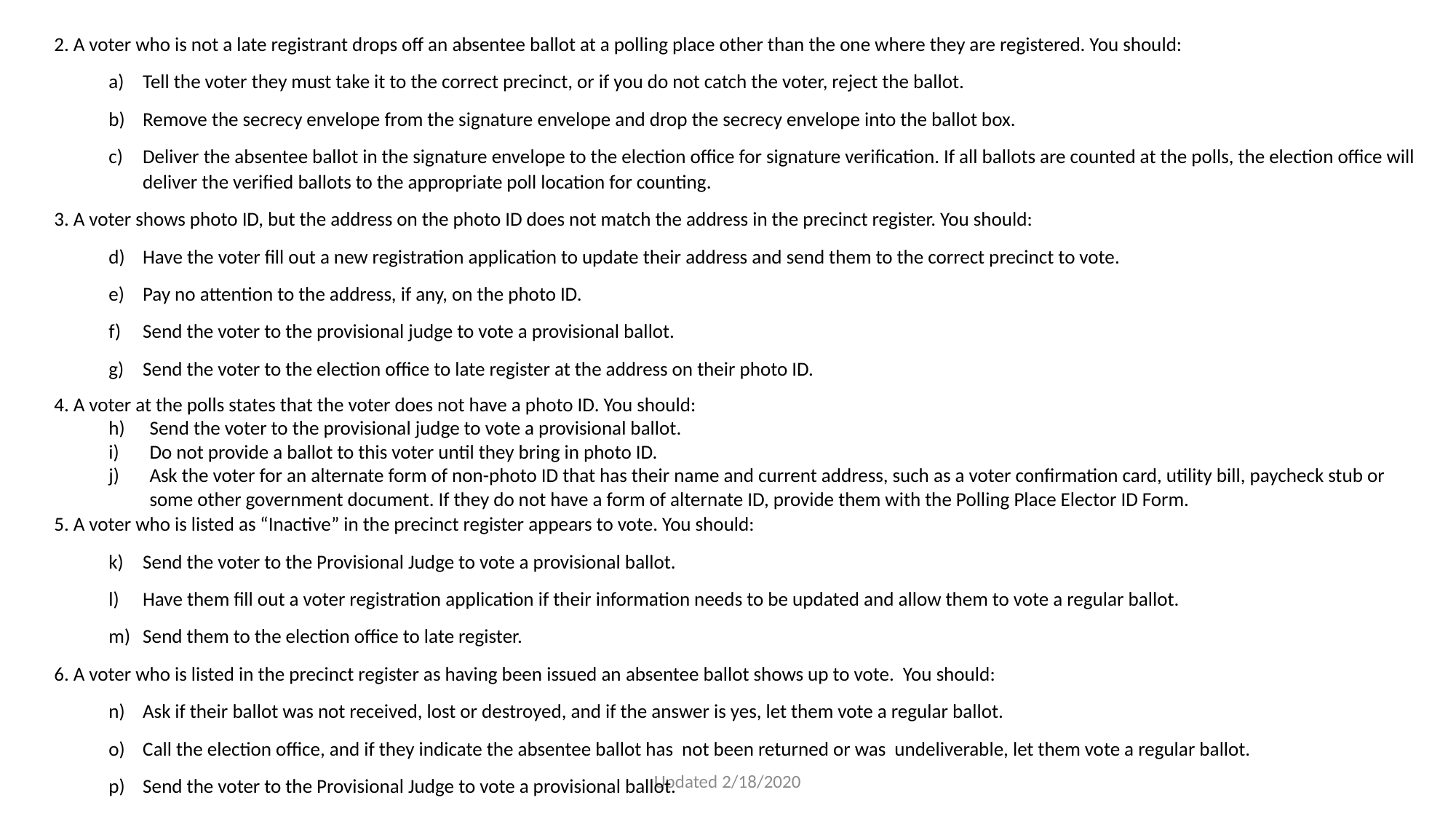

2. A voter who is not a late registrant drops off an absentee ballot at a polling place other than the one where they are registered. You should:
Tell the voter they must take it to the correct precinct, or if you do not catch the voter, reject the ballot.
Remove the secrecy envelope from the signature envelope and drop the secrecy envelope into the ballot box.
Deliver the absentee ballot in the signature envelope to the election office for signature verification. If all ballots are counted at the polls, the election office will deliver the verified ballots to the appropriate poll location for counting.
3. A voter shows photo ID, but the address on the photo ID does not match the address in the precinct register. You should:
Have the voter fill out a new registration application to update their address and send them to the correct precinct to vote.
Pay no attention to the address, if any, on the photo ID.
Send the voter to the provisional judge to vote a provisional ballot.
Send the voter to the election office to late register at the address on their photo ID.
4. A voter at the polls states that the voter does not have a photo ID. You should:
Send the voter to the provisional judge to vote a provisional ballot.
Do not provide a ballot to this voter until they bring in photo ID.
Ask the voter for an alternate form of non-photo ID that has their name and current address, such as a voter confirmation card, utility bill, paycheck stub or some other government document. If they do not have a form of alternate ID, provide them with the Polling Place Elector ID Form.
5. A voter who is listed as “Inactive” in the precinct register appears to vote. You should:
Send the voter to the Provisional Judge to vote a provisional ballot.
Have them fill out a voter registration application if their information needs to be updated and allow them to vote a regular ballot.
Send them to the election office to late register.
6. A voter who is listed in the precinct register as having been issued an absentee ballot shows up to vote.  You should:
Ask if their ballot was not received, lost or destroyed, and if the answer is yes, let them vote a regular ballot.
Call the election office, and if they indicate the absentee ballot has  not been returned or was  undeliverable, let them vote a regular ballot.
Send the voter to the Provisional Judge to vote a provisional ballot.

Updated 2/18/2020